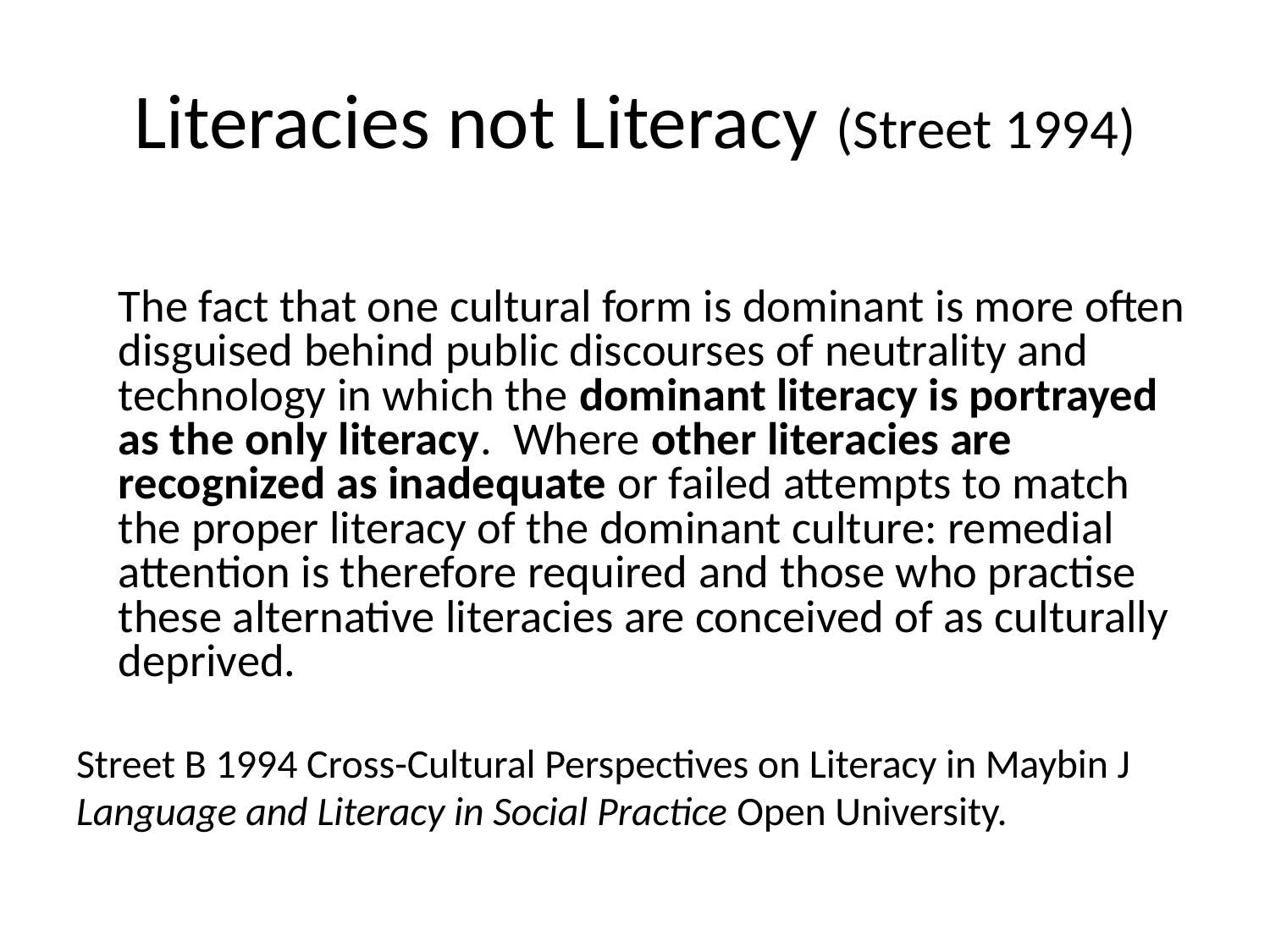

# Literacies not Literacy (Street 1994)

	The fact that one cultural form is dominant is more often disguised behind public discourses of neutrality and technology in which the dominant literacy is portrayed as the only literacy.  Where other literacies are recognized as inadequate or failed attempts to match the proper literacy of the dominant culture: remedial attention is therefore required and those who practise these alternative literacies are conceived of as culturally deprived.

Street B 1994 Cross-Cultural Perspectives on Literacy in Maybin J
Language and Literacy in Social Practice Open University.